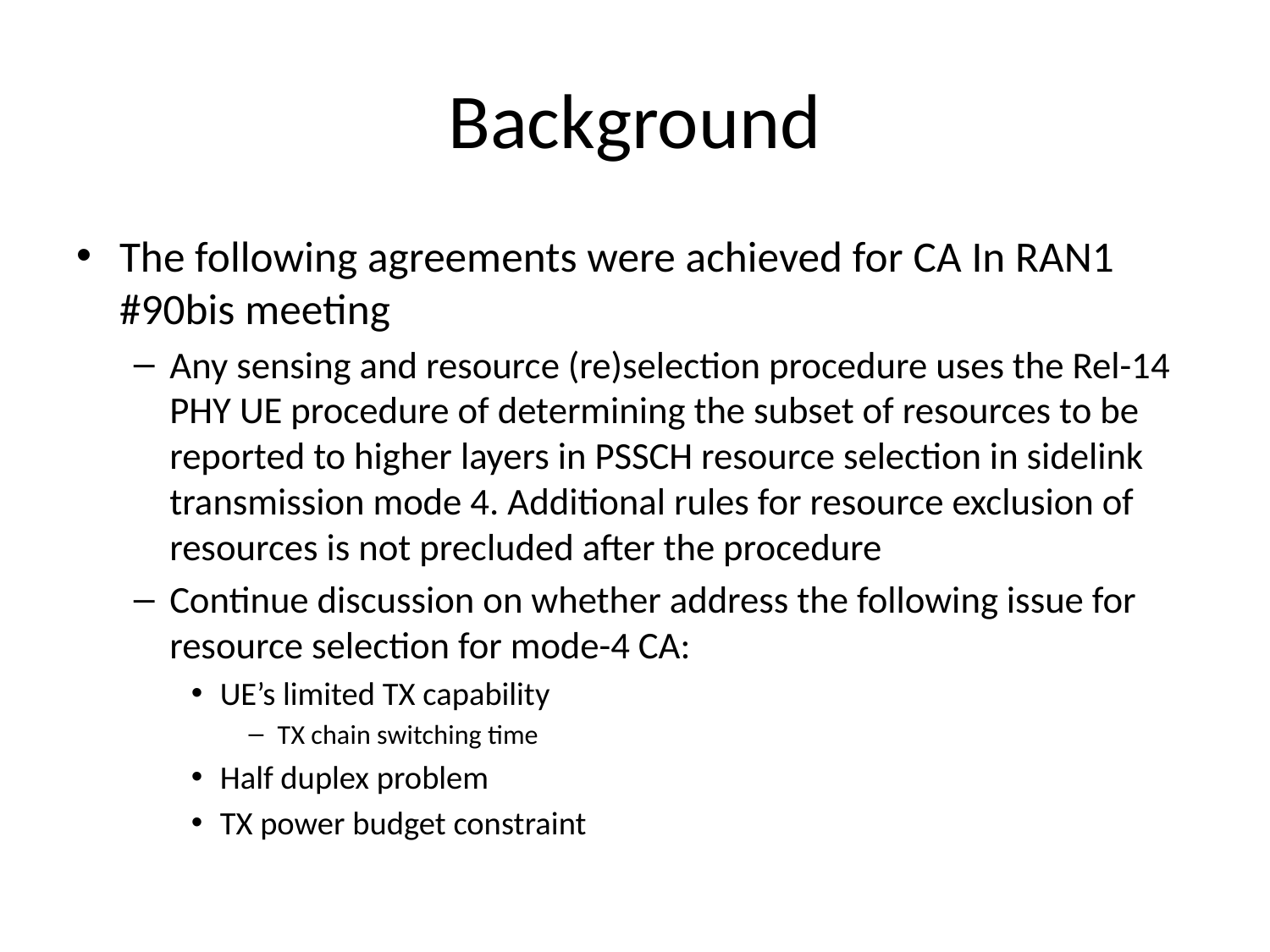

# Background
The following agreements were achieved for CA In RAN1 #90bis meeting
Any sensing and resource (re)selection procedure uses the Rel-14 PHY UE procedure of determining the subset of resources to be reported to higher layers in PSSCH resource selection in sidelink transmission mode 4. Additional rules for resource exclusion of resources is not precluded after the procedure
Continue discussion on whether address the following issue for resource selection for mode-4 CA:
UE’s limited TX capability
TX chain switching time
Half duplex problem
TX power budget constraint